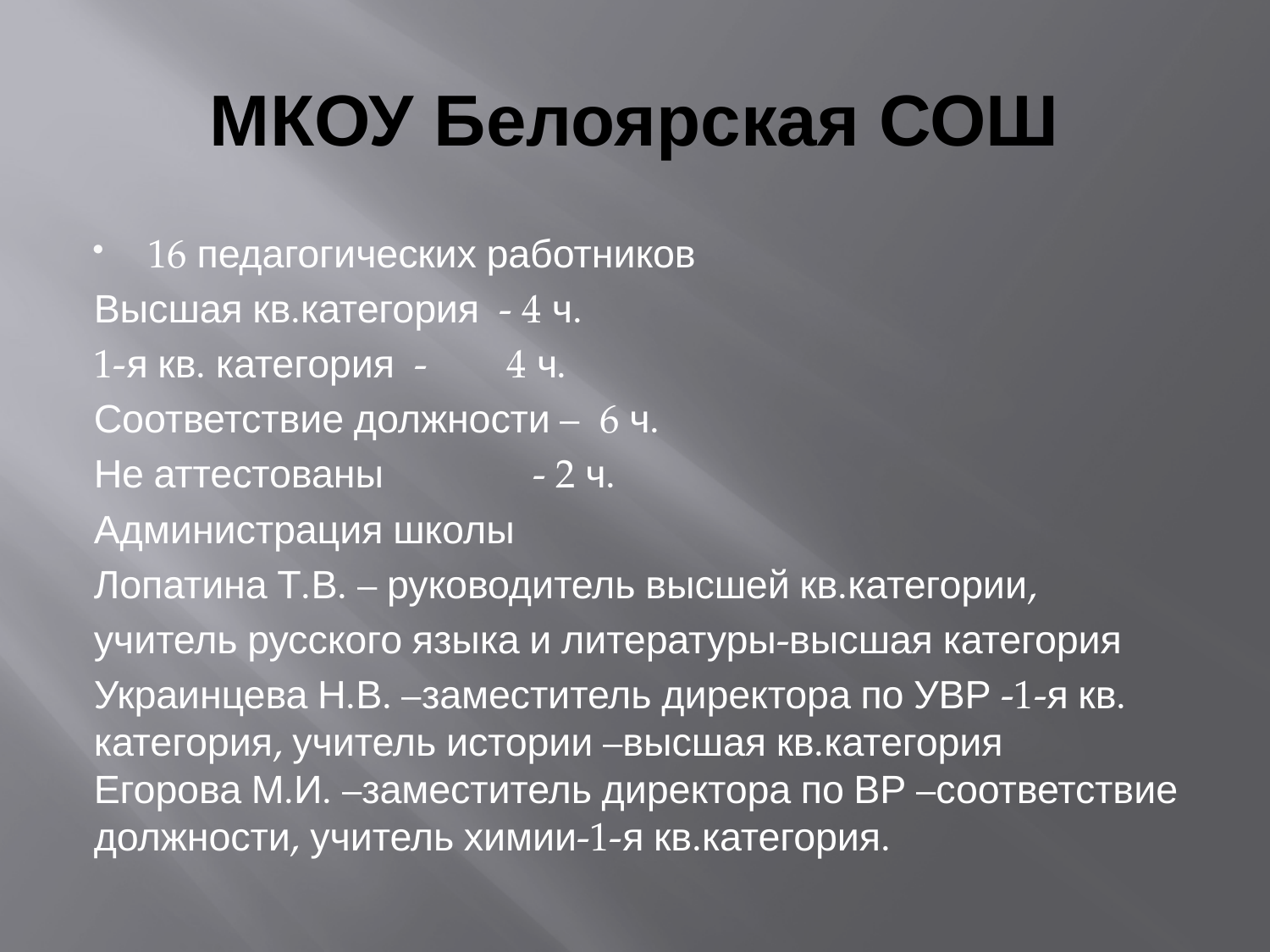

# МКОУ Белоярская СОШ
16 педагогических работников
Высшая кв.категория  - 4 ч.
1-я кв. категория  -        4 ч.
Соответствие должности –  6 ч.
Не аттестованы               - 2 ч.
Администрация школы
Лопатина Т.В. – руководитель высшей кв.категории,
учитель русского языка и литературы-высшая категория
Украинцева Н.В. –заместитель директора по УВР -1-я кв. категория, учитель истории –высшая кв.категория
Егорова М.И. –заместитель директора по ВР –соответствие должности, учитель химии-1-я кв.категория.